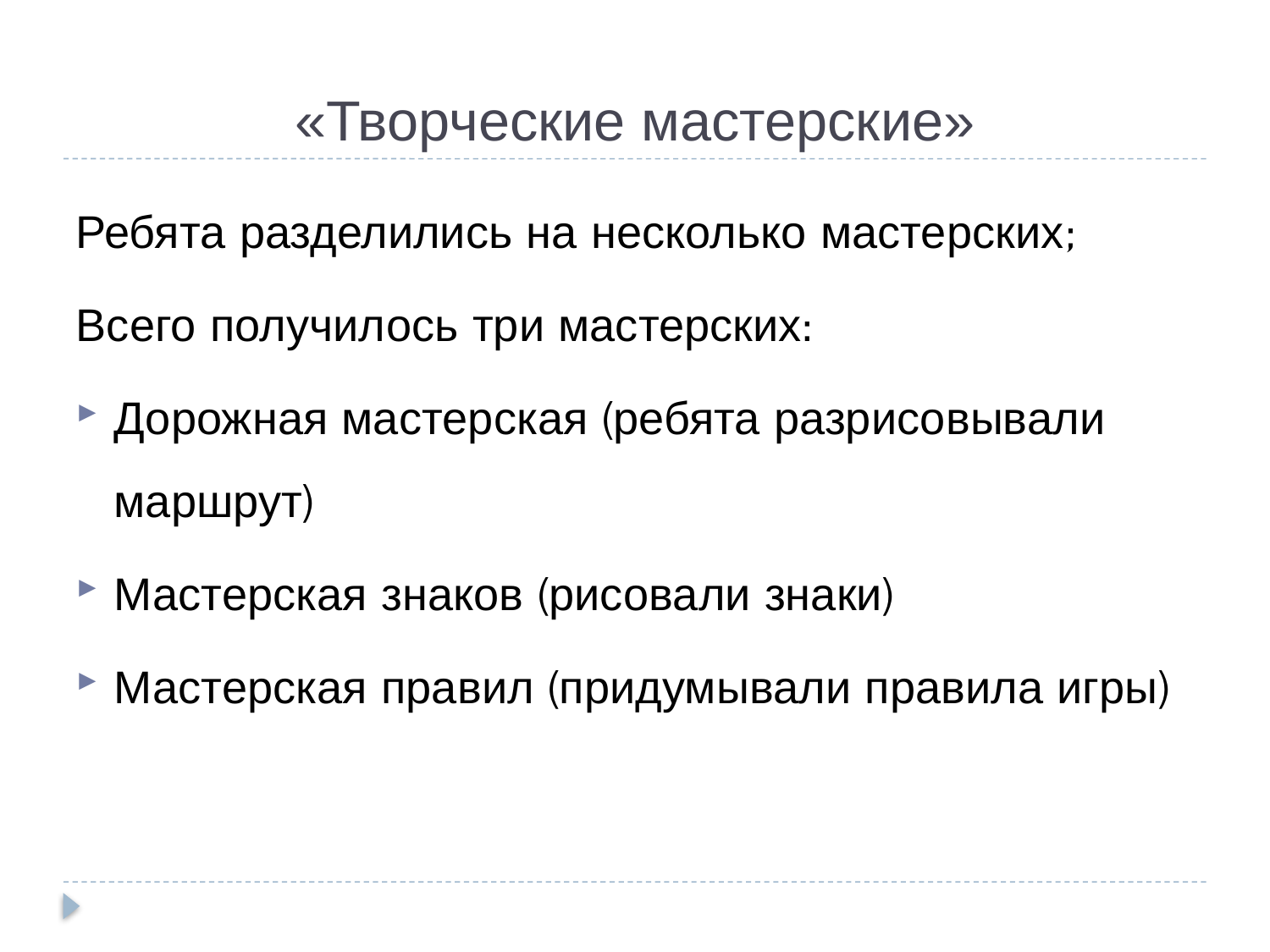

# «Творческие мастерские»
Ребята разделились на несколько мастерских;
Всего получилось три мастерских:
Дорожная мастерская (ребята разрисовывали маршрут)
Мастерская знаков (рисовали знаки)
Мастерская правил (придумывали правила игры)